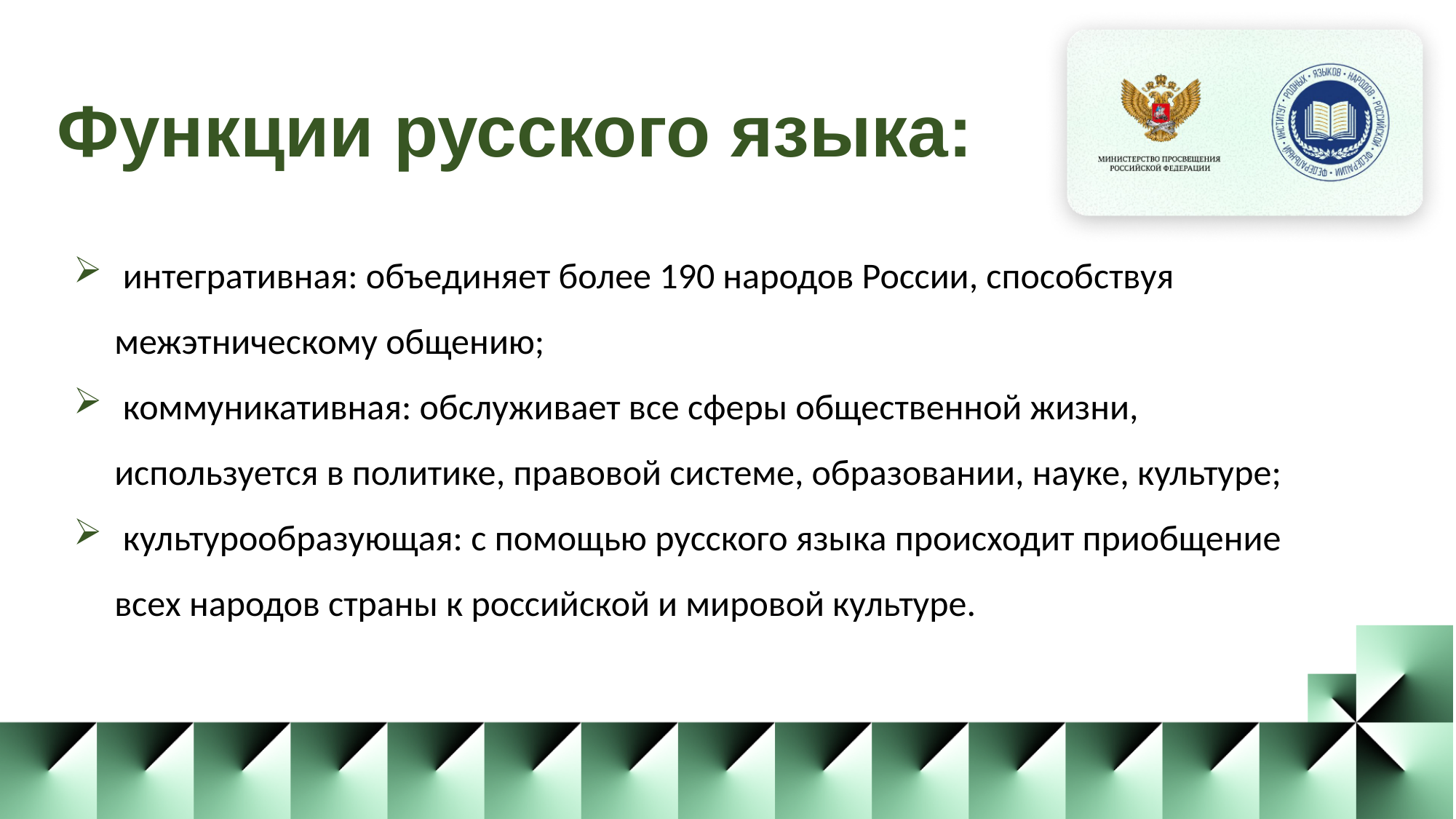

Функции русского языка:
 интегративная: объединяет более 190 народов России, способствуя межэтническому общению;
 коммуникативная: обслуживает все сферы общественной жизни, используется в политике, правовой системе, образовании, науке, культуре;
 культурообразующая: с помощью русского языка происходит приобщение всех народов страны к российской и мировой культуре.